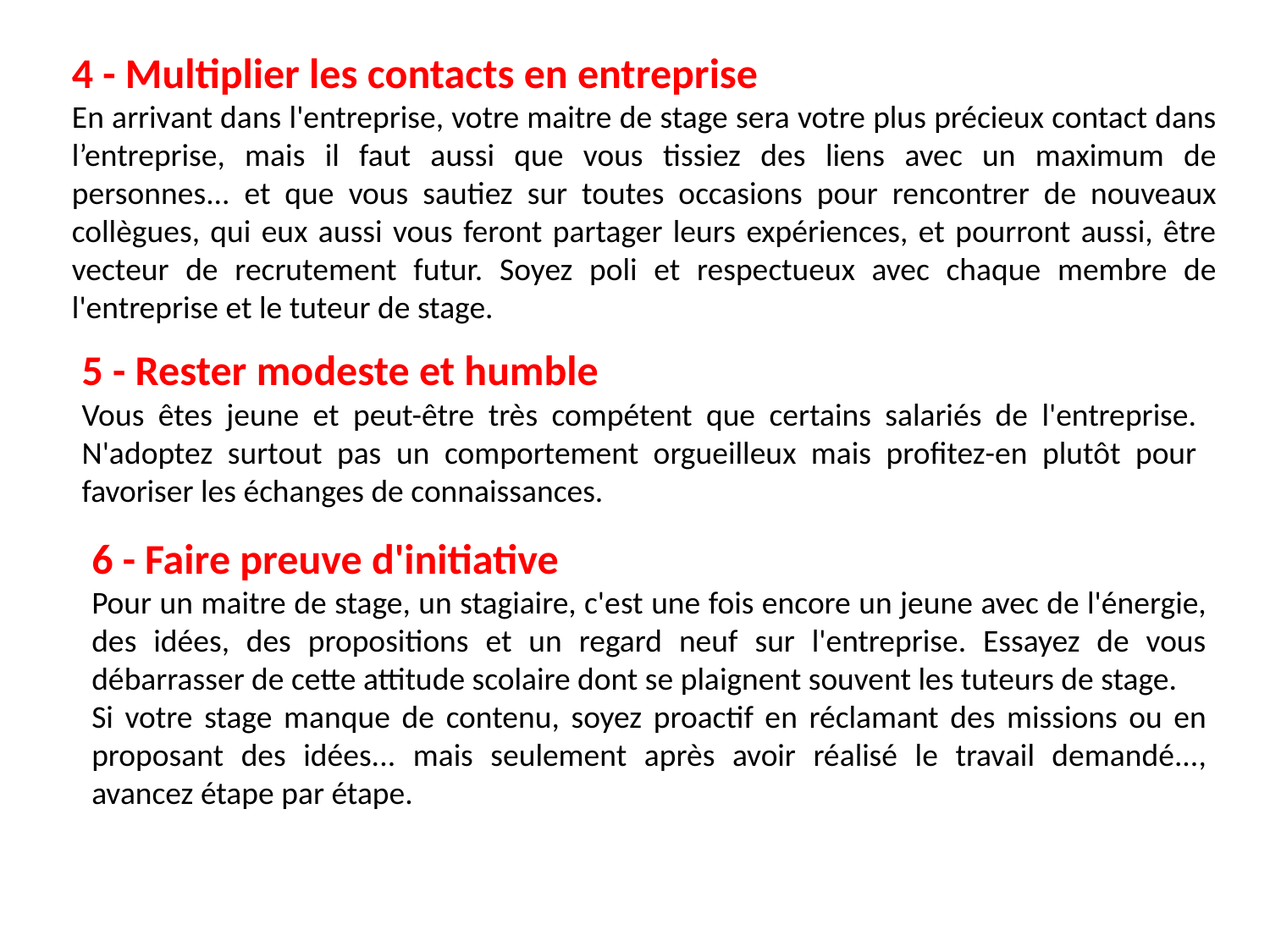

4 - Multiplier les contacts en entreprise
En arrivant dans l'entreprise, votre maitre de stage sera votre plus précieux contact dans l’entreprise, mais il faut aussi que vous tissiez des liens avec un maximum de personnes... et que vous sautiez sur toutes occasions pour rencontrer de nouveaux collègues, qui eux aussi vous feront partager leurs expériences, et pourront aussi, être vecteur de recrutement futur. Soyez poli et respectueux avec chaque membre de l'entreprise et le tuteur de stage.
5 - Rester modeste et humble
Vous êtes jeune et peut-être très compétent que certains salariés de l'entreprise. N'adoptez surtout pas un comportement orgueilleux mais profitez-en plutôt pour favoriser les échanges de connaissances.
6 - Faire preuve d'initiative
Pour un maitre de stage, un stagiaire, c'est une fois encore un jeune avec de l'énergie, des idées, des propositions et un regard neuf sur l'entreprise. Essayez de vous débarrasser de cette attitude scolaire dont se plaignent souvent les tuteurs de stage.
Si votre stage manque de contenu, soyez proactif en réclamant des missions ou en proposant des idées... mais seulement après avoir réalisé le travail demandé..., avancez étape par étape.